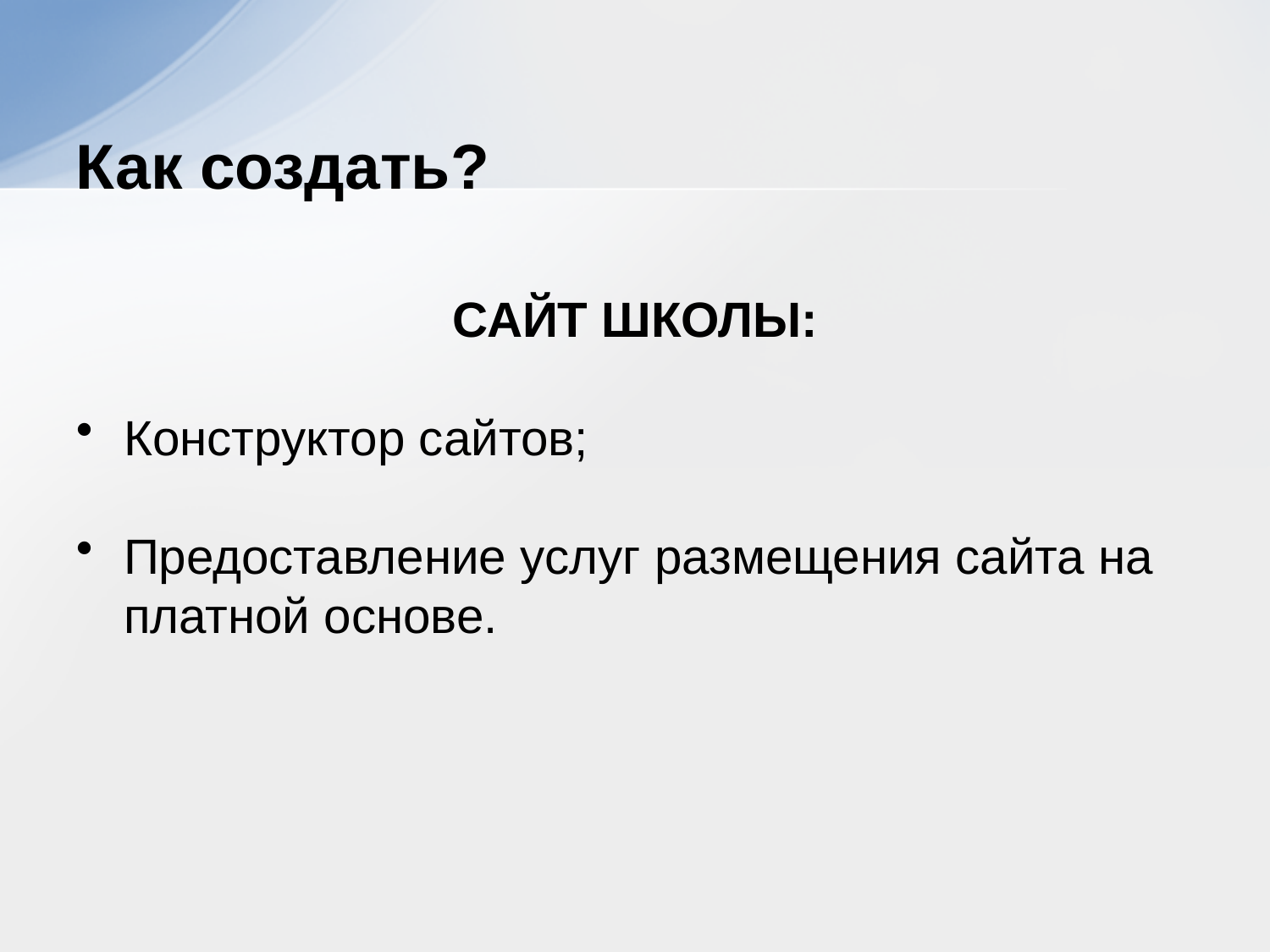

# Как создать?

САЙТ ШКОЛЫ:

Конструктор сайтов;

Предоставление услуг размещения сайта на платной основе.